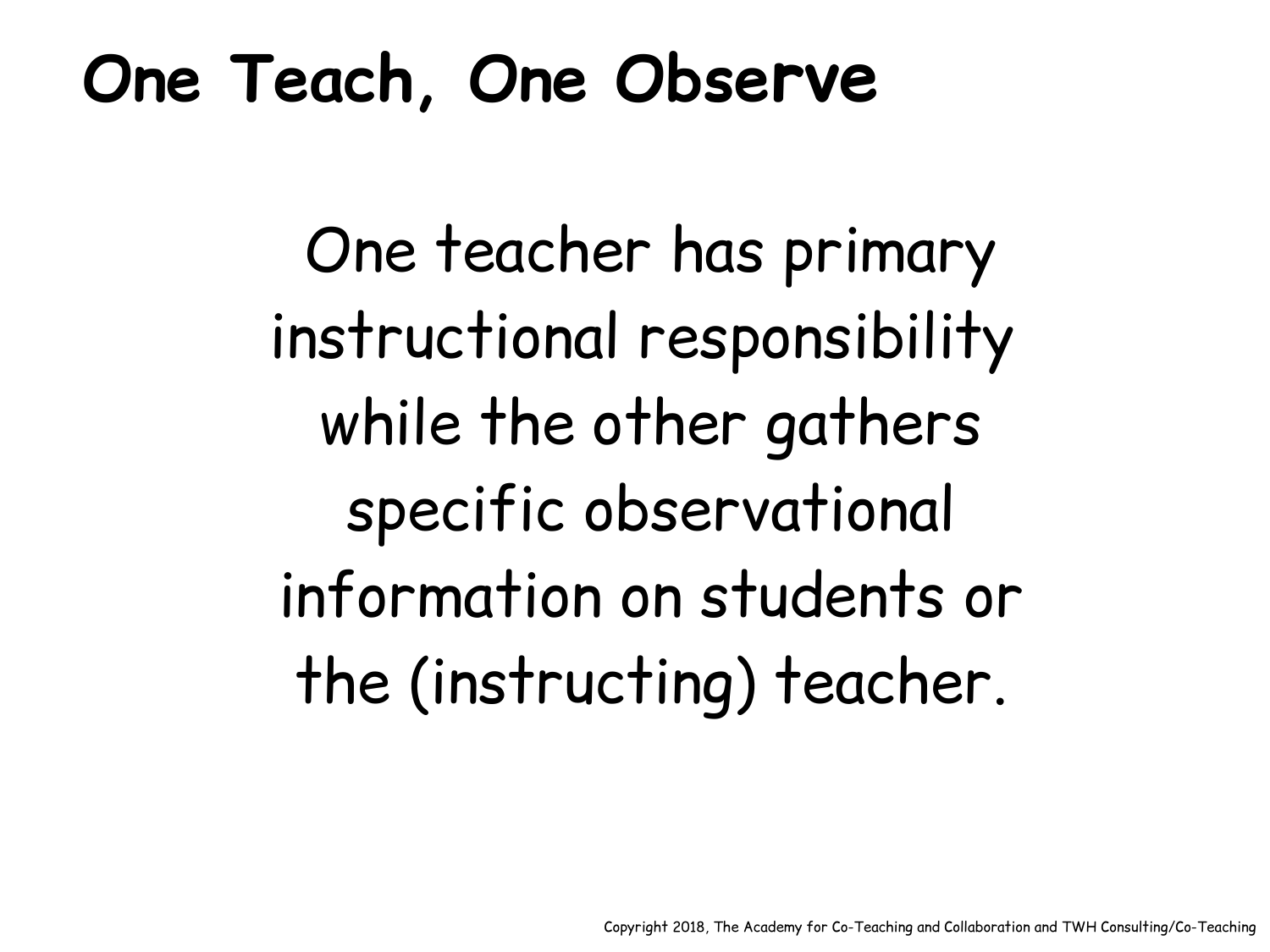

One Teach, One Observe
One teacher has primary instructional responsibility
while the other gathers specific observational information on students or the (instructing) teacher.
Copyright 2018, The Academy for Co-Teaching and Collaboration and TWH Consulting/Co-Teaching